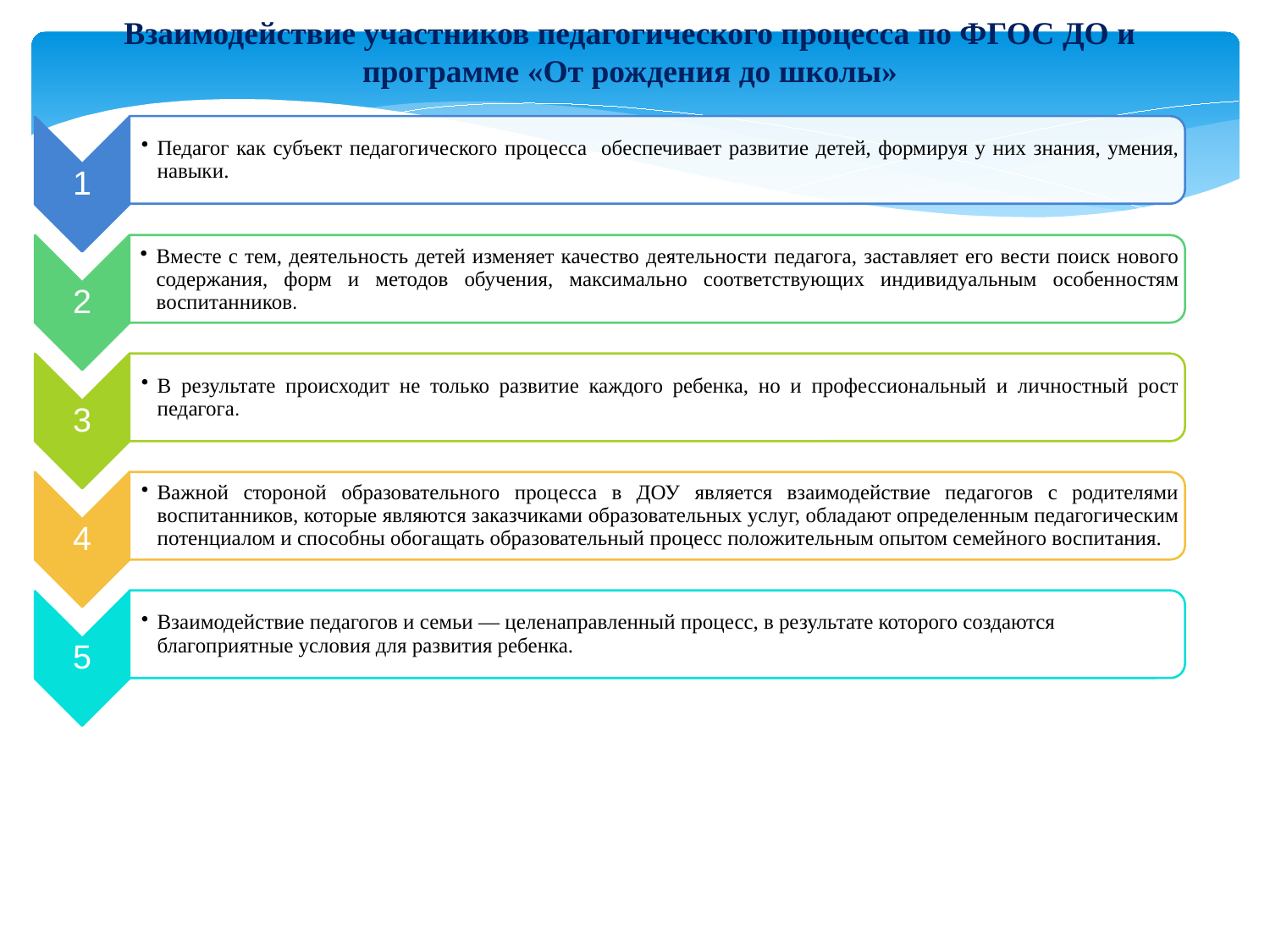

Взаимодействие участников педагогического процесса по ФГОС ДО и программе «От рождения до школы»
1
Педагог как субъект педагогического процесса  обеспечивает развитие детей, формируя у них знания, умения, навыки.
2

Вместе с тем, деятельность детей изменяет качество деятельности педагога, заставляет его вести поиск нового содержания, форм и методов обучения, максимально соответствующих индивидуальным особенностям воспитанников.

3
В результате происходит не только развитие каждого ребенка, но и профессиональный и личностный рост педагога.
4
Важной стороной образовательного процесса в ДОУ является взаимодействие педагогов с родителями воспитанников, которые являются заказчиками образовательных услуг, обладают определенным педагогическим потенциалом и способны обогащать образовательный процесс положительным опытом семейного воспитания.
5
Взаимодействие педагогов и семьи — целенаправленный процесс, в результате которого создаются благоприятные условия для развития ребенка.